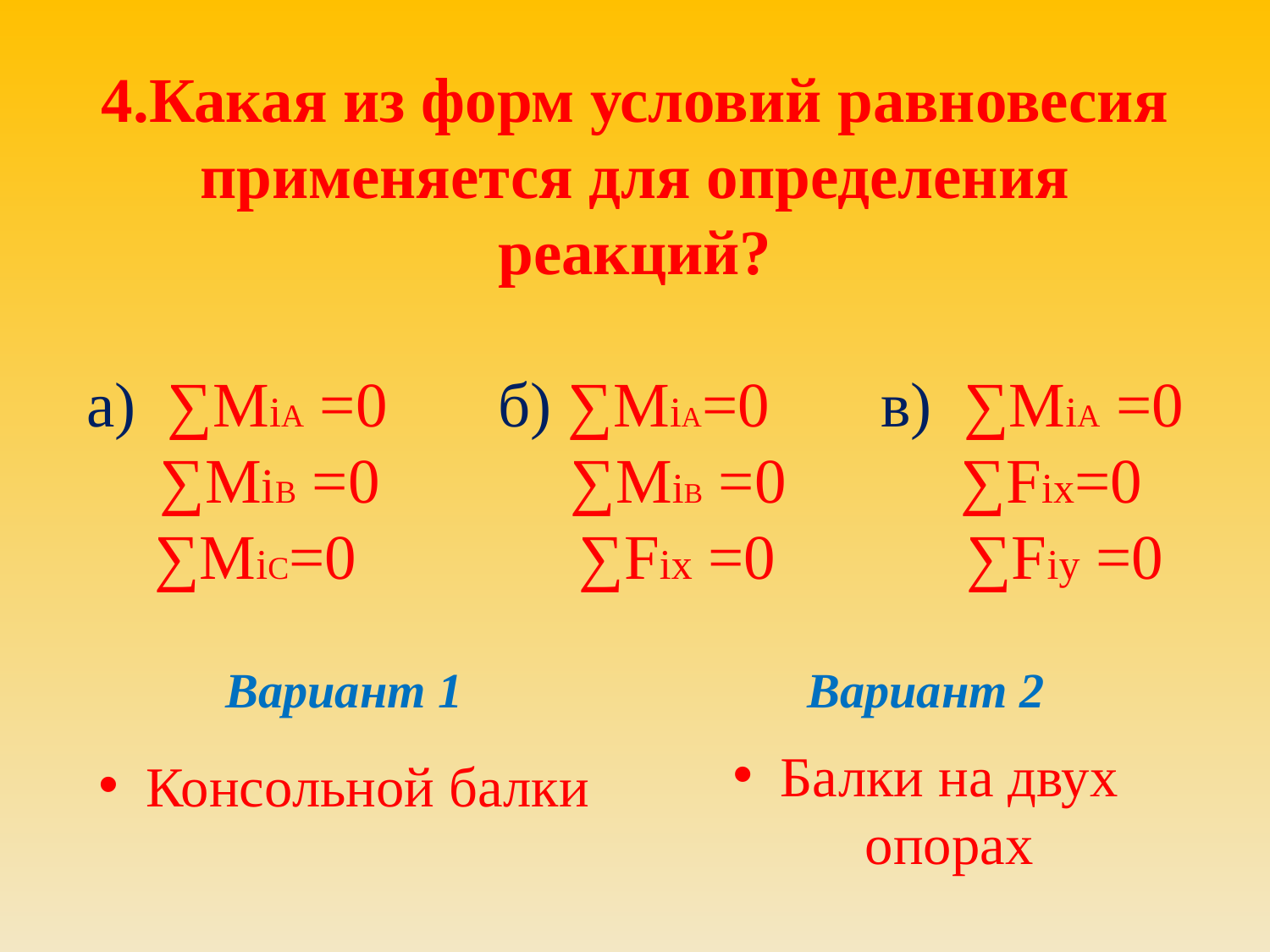

# 4.Какая из форм условий равновесия применяется для определения реакций? а)  ∑МiА =0       б) ∑МiА=0       в)  ∑МiА =0 ∑МiВ =0            ∑МiВ =0           ∑Fiх=0 ∑МiС=0              ∑Fiх =0            ∑Fiy =0
Вариант 1
Вариант 2
Балки на двух опорах
Консольной балки